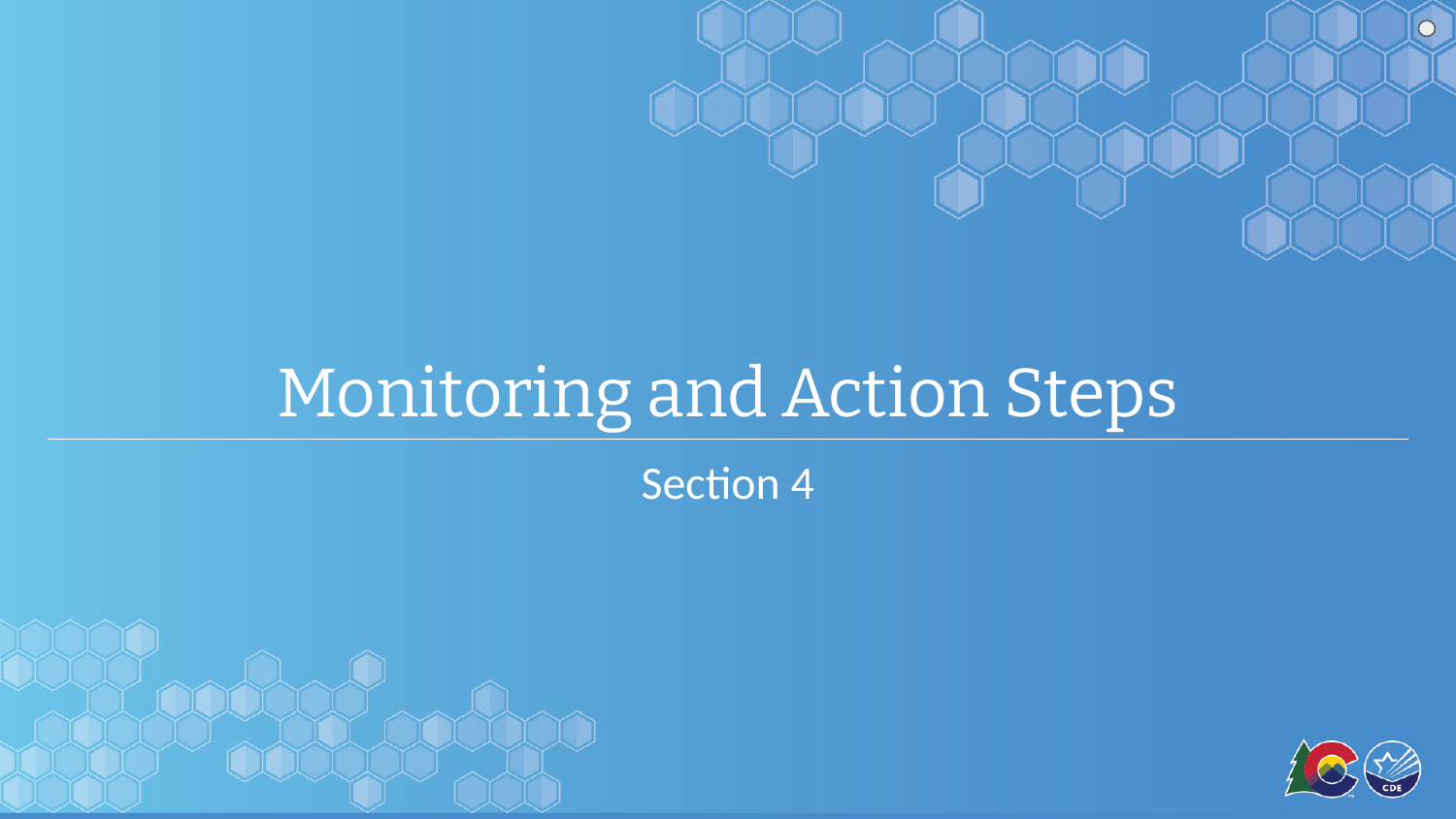

# Monitoring and Action Steps
Section 4